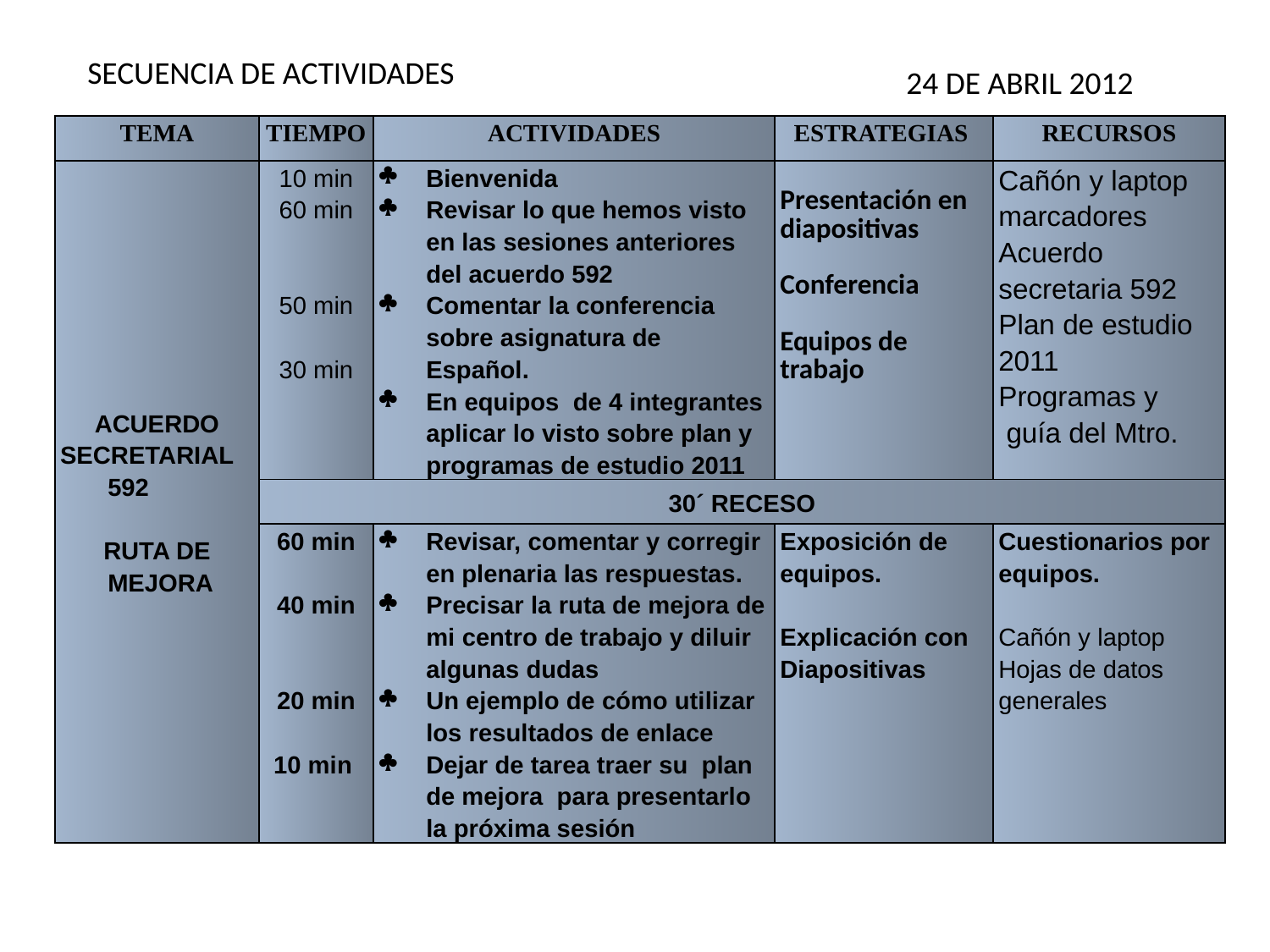

SECUENCIA DE ACTIVIDADES
24 DE ABRIL 2012
| TEMA | TIEMPO | ACTIVIDADES | ESTRATEGIAS | RECURSOS |
| --- | --- | --- | --- | --- |
| ACUERDO SECRETARIAL 592 RUTA DE MEJORA | 10 min 60 min 50 min 30 min | Bienvenida Revisar lo que hemos visto en las sesiones anteriores del acuerdo 592 Comentar la conferencia sobre asignatura de Español. En equipos de 4 integrantes aplicar lo visto sobre plan y programas de estudio 2011 | Presentación en diapositivas Conferencia Equipos de trabajo | Cañón y laptop marcadores Acuerdo secretaria 592 Plan de estudio 2011 Programas y guía del Mtro. |
|  | 30´ RECESO |  |  |  |
|  | 60 min 40 min 20 min 10 min | Revisar, comentar y corregir en plenaria las respuestas. Precisar la ruta de mejora de mi centro de trabajo y diluir algunas dudas Un ejemplo de cómo utilizar los resultados de enlace Dejar de tarea traer su plan de mejora para presentarlo la próxima sesión | Exposición de equipos. Explicación con Diapositivas | Cuestionarios por equipos. Cañón y laptop Hojas de datos generales |